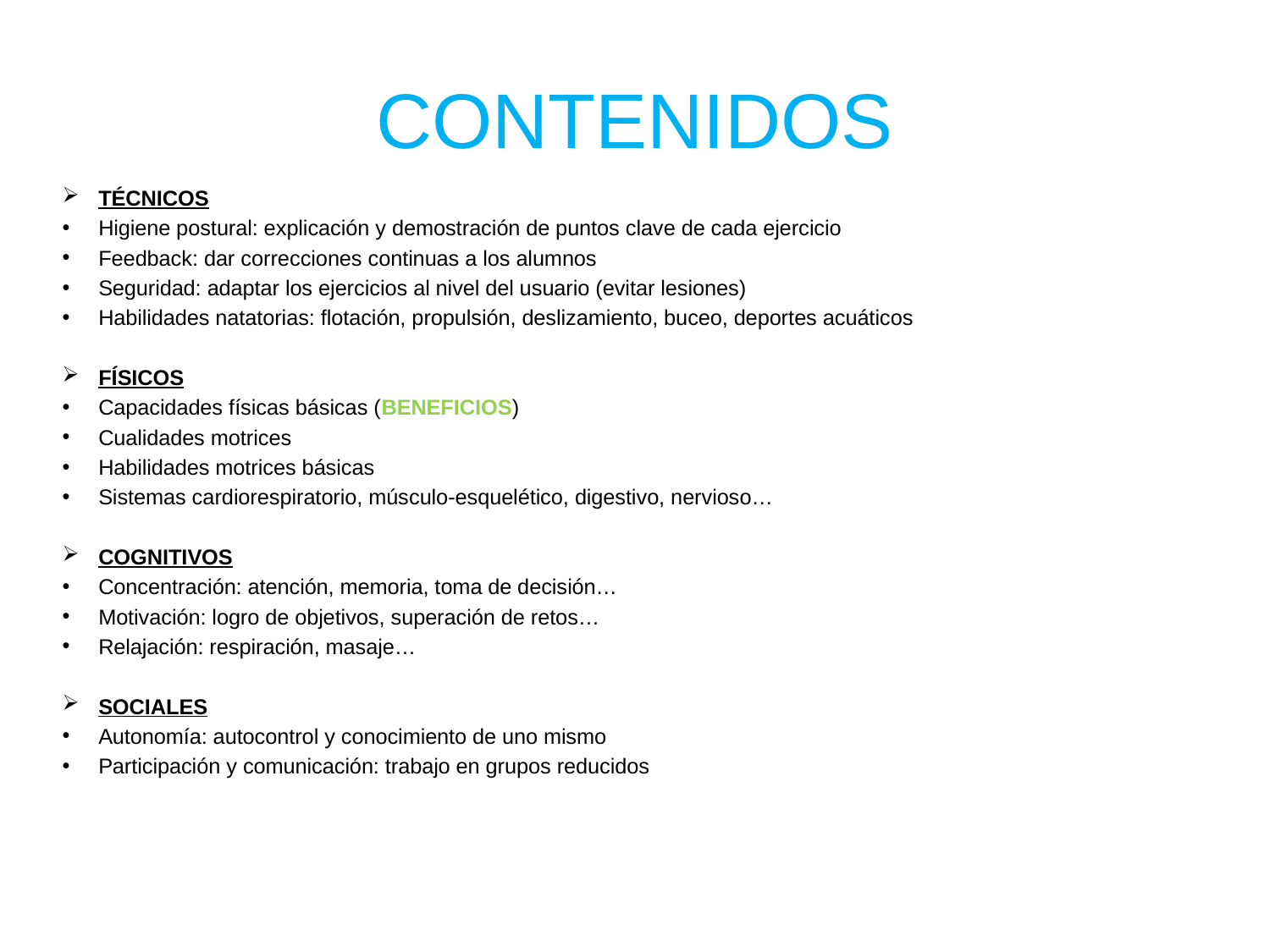

# CONTENIDOS
TÉCNICOS
Higiene postural: explicación y demostración de puntos clave de cada ejercicio
Feedback: dar correcciones continuas a los alumnos
Seguridad: adaptar los ejercicios al nivel del usuario (evitar lesiones)
Habilidades natatorias: flotación, propulsión, deslizamiento, buceo, deportes acuáticos

FÍSICOS
Capacidades físicas básicas (BENEFICIOS)
Cualidades motrices
Habilidades motrices básicas
Sistemas cardiorespiratorio, músculo-esquelético, digestivo, nervioso…

COGNITIVOS
Concentración: atención, memoria, toma de decisión…
Motivación: logro de objetivos, superación de retos…
Relajación: respiración, masaje…

SOCIALES
Autonomía: autocontrol y conocimiento de uno mismo
Participación y comunicación: trabajo en grupos reducidos